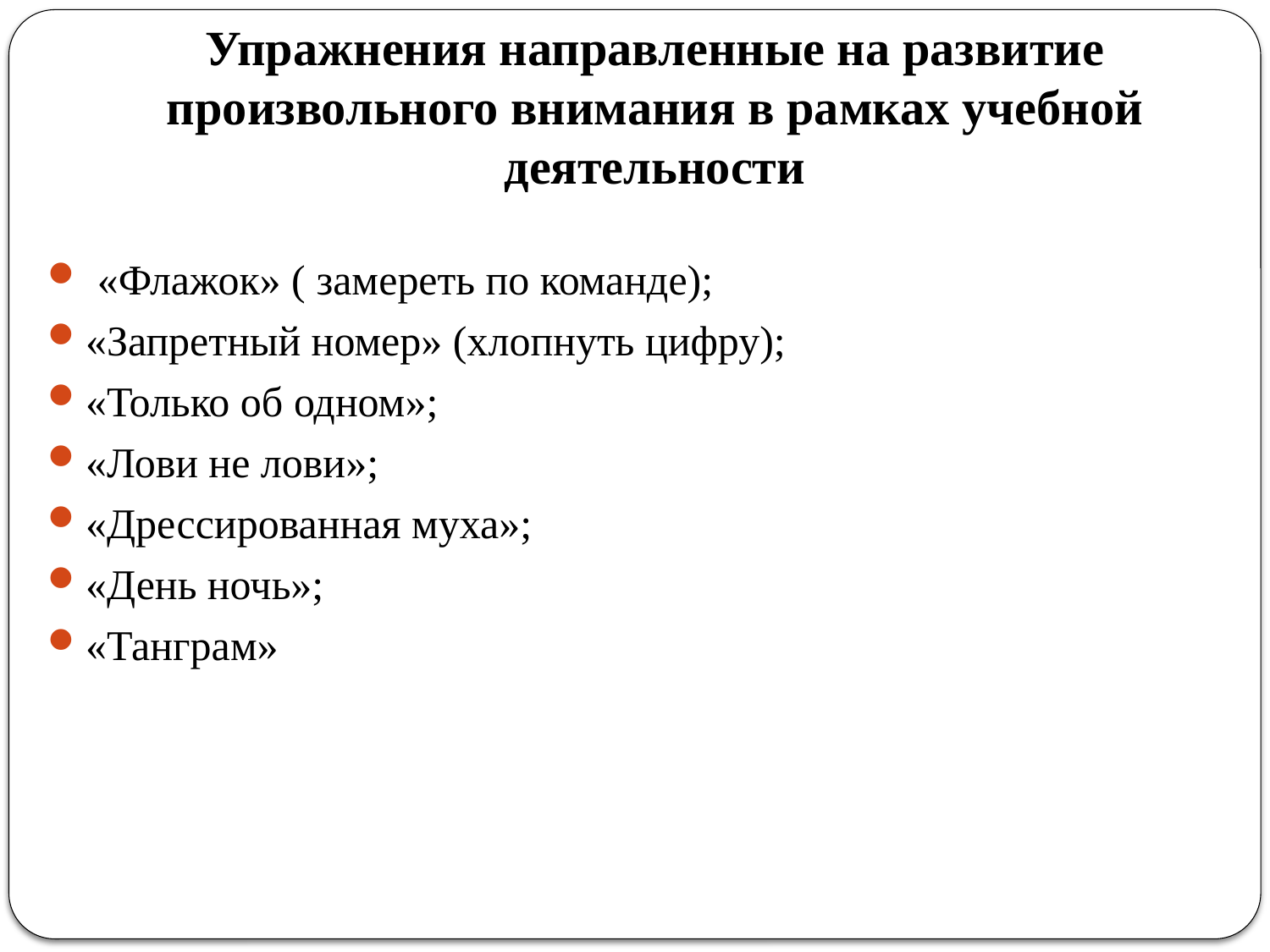

# Упражнения направленные на развитие произвольного внимания в рамках учебной деятельности
 «Флажок» ( замереть по команде);
«Запретный номер» (хлопнуть цифру);
«Только об одном»;
«Лови не лови»;
«Дрессированная муха»;
«День ночь»;
«Танграм»